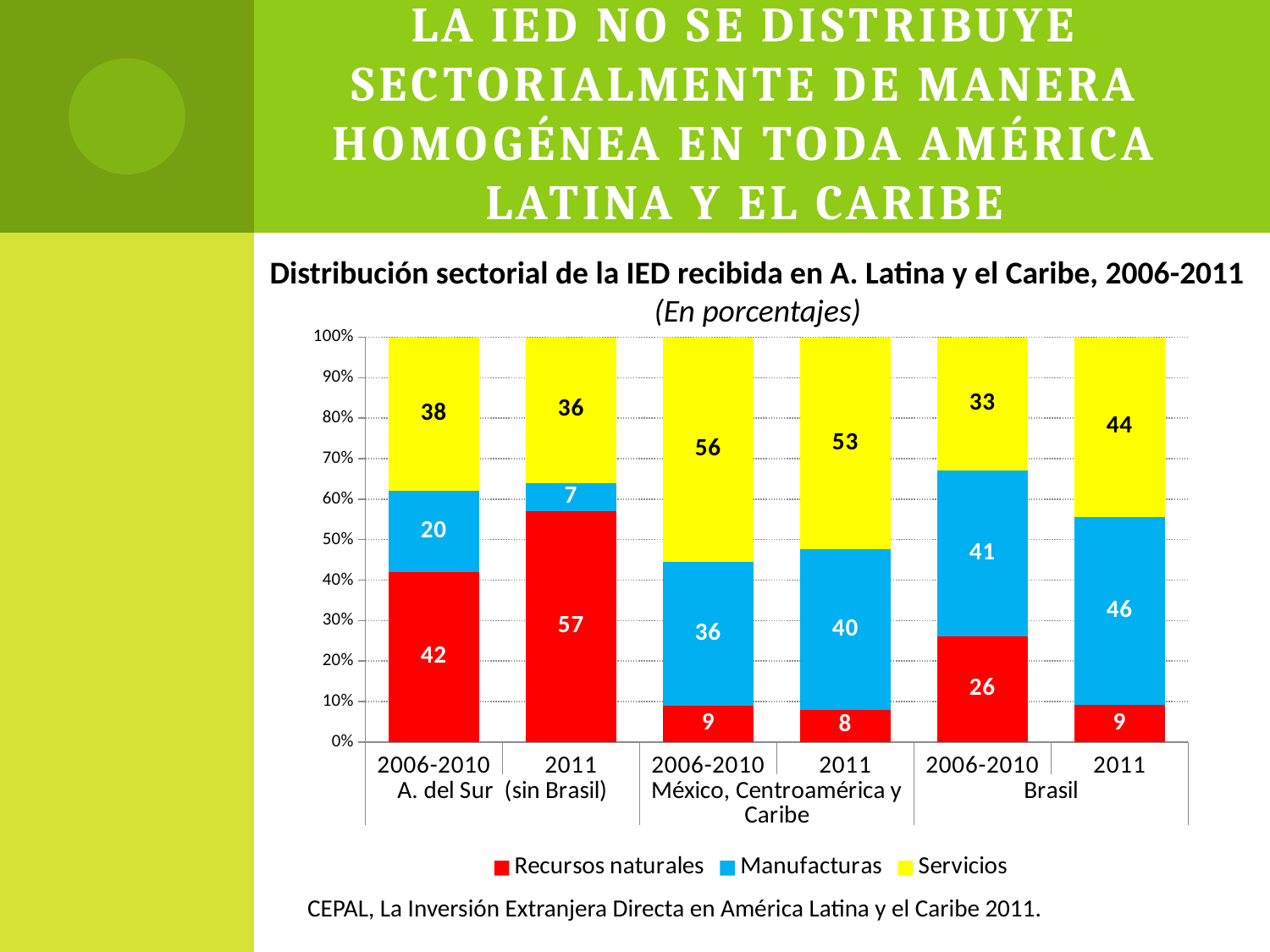

# La IED no se distribuye sectorialmente de manera homogénea en toda América Latina y el Caribe
Distribución sectorial de la IED recibida en A. Latina y el Caribe, 2006-2011
(En porcentajes)

### Chart

| Category | Recursos naturales | Manufacturas | Servicios |
|---|---|---|---|
| 2006-2010 | 42.0 | 20.0 | 38.0 |
| 2011 | 57.0 | 7.0 | 36.0 |
| 2006-2010 | 9.0 | 36.0 | 56.0 |
| 2011 | 8.0 | 40.0 | 53.0 |
| 2006-2010 | 26.0 | 41.0 | 33.0 |
| 2011 | 9.0 | 46.0 | 44.0 |
CEPAL, La Inversión Extranjera Directa en América Latina y el Caribe 2011.